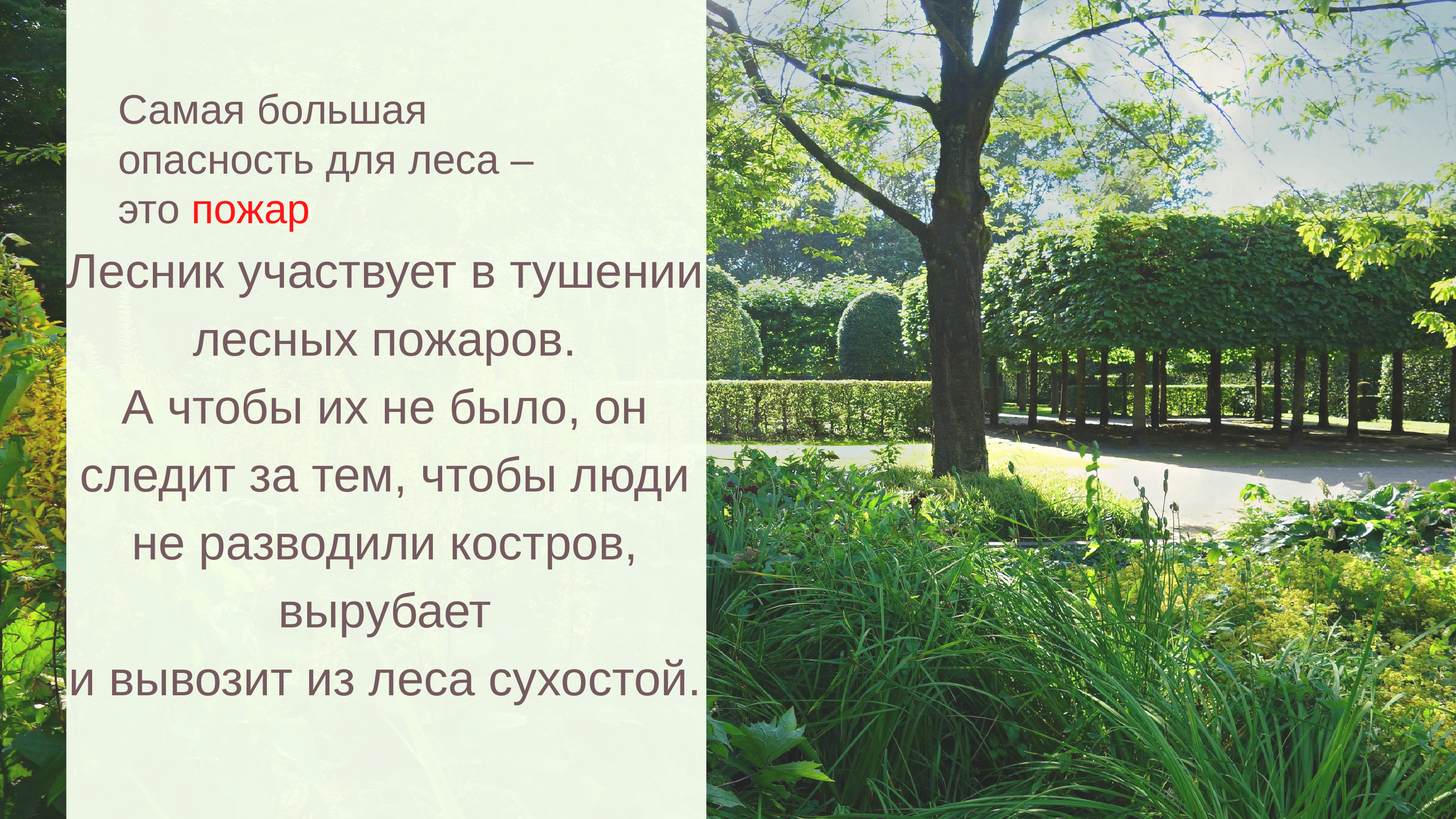

Самая большая опасность для леса – это пожар
Лесник участвует в тушении лесных пожаров.
А чтобы их не было, он следит за тем, чтобы люди не разводили костров, вырубает
и вывозит из леса сухостой.